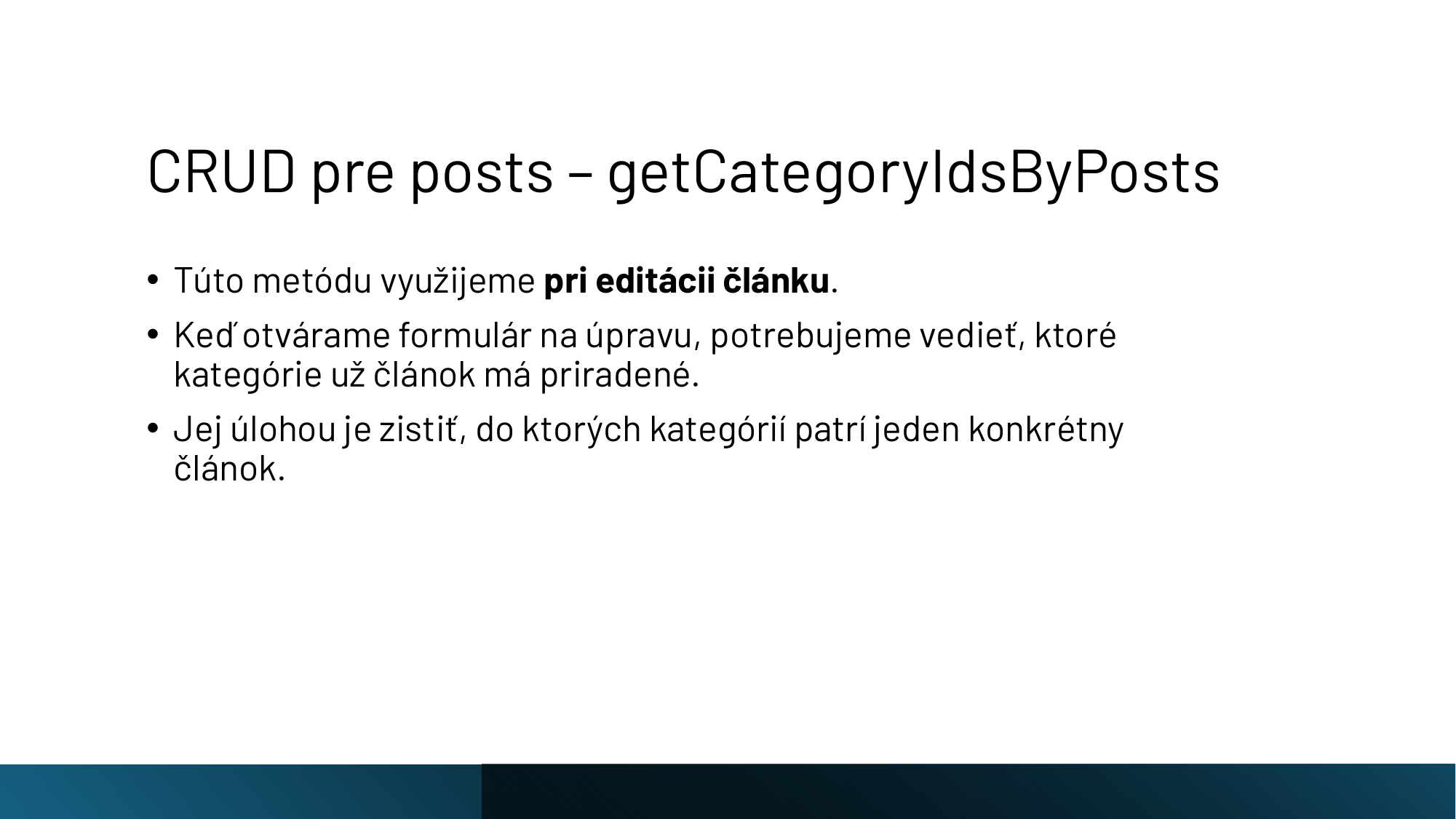

# CRUD pre posts – getCategoryIdsByPosts
Túto metódu využijeme pri editácii článku.
Keď otvárame formulár na úpravu, potrebujeme vedieť, ktoré kategórie už článok má priradené.
Jej úlohou je zistiť, do ktorých kategórií patrí jeden konkrétny článok.